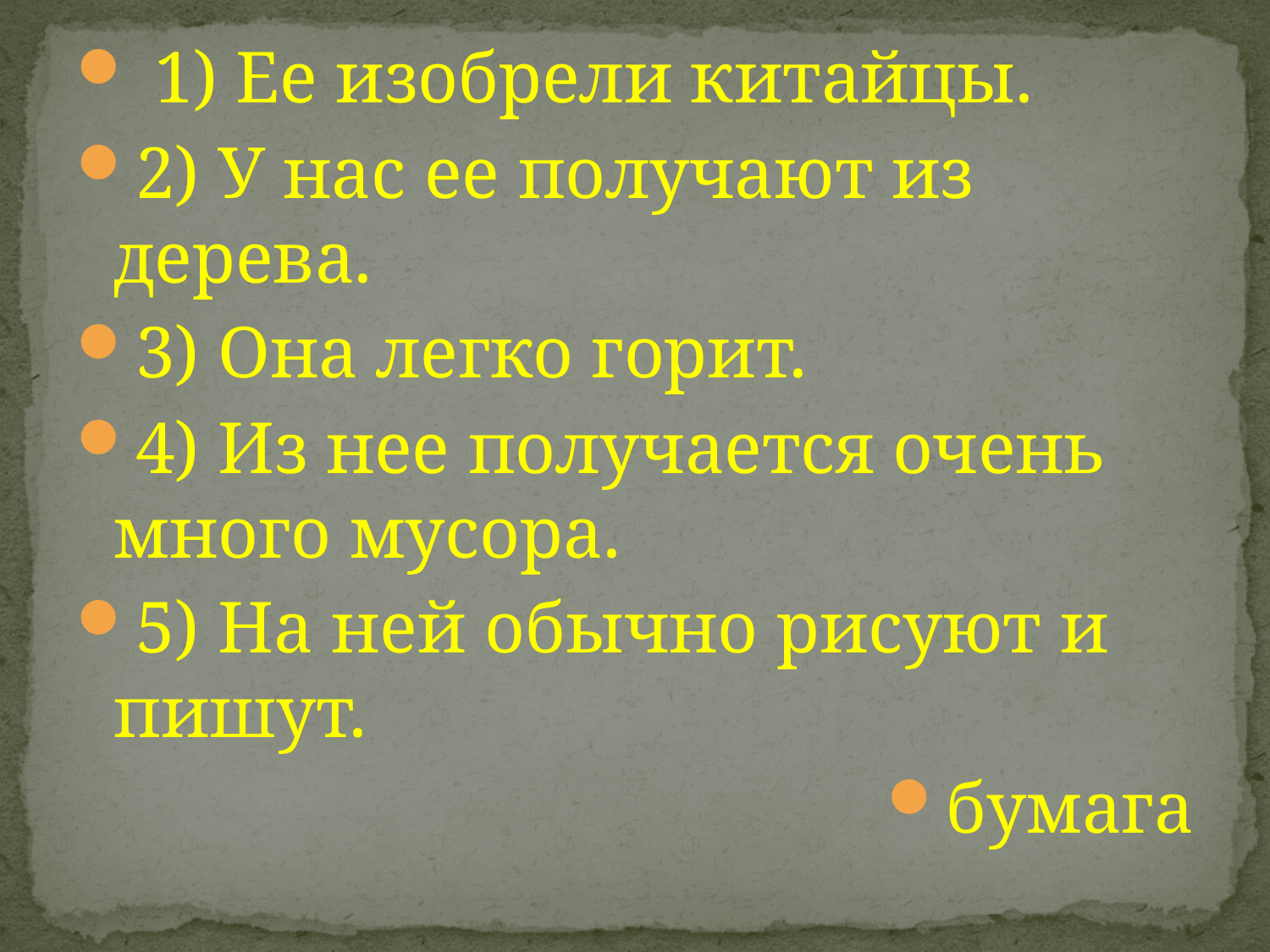

1) Ее изобрели китайцы.
2) У нас ее получают из дерева.
3) Она легко горит.
4) Из нее получается очень много мусора.
5) На ней обычно рисуют и пишут.
бумага

#